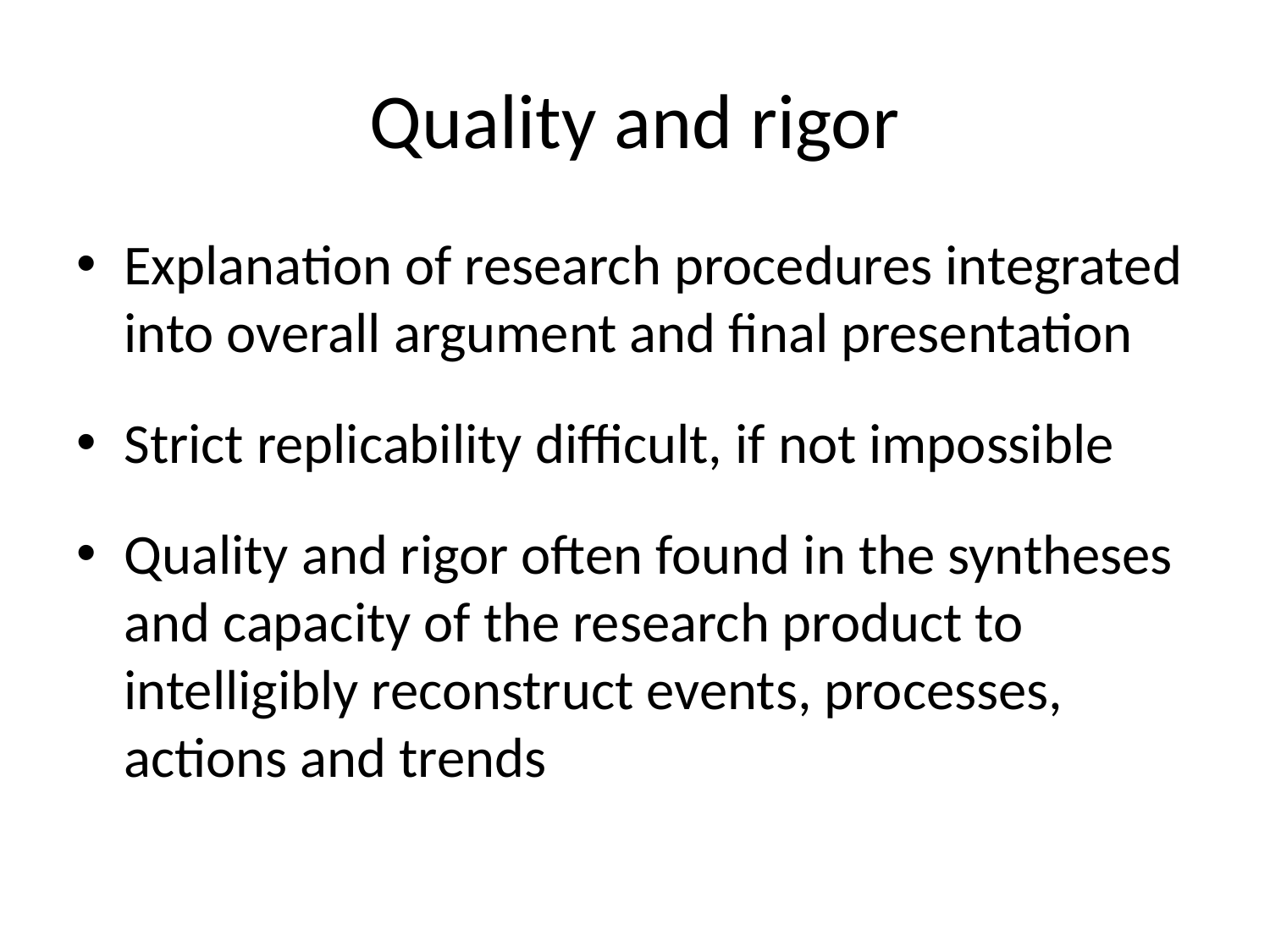

# Quality and rigor
Explanation of research procedures integrated into overall argument and final presentation
Strict replicability difficult, if not impossible
Quality and rigor often found in the syntheses and capacity of the research product to intelligibly reconstruct events, processes, actions and trends